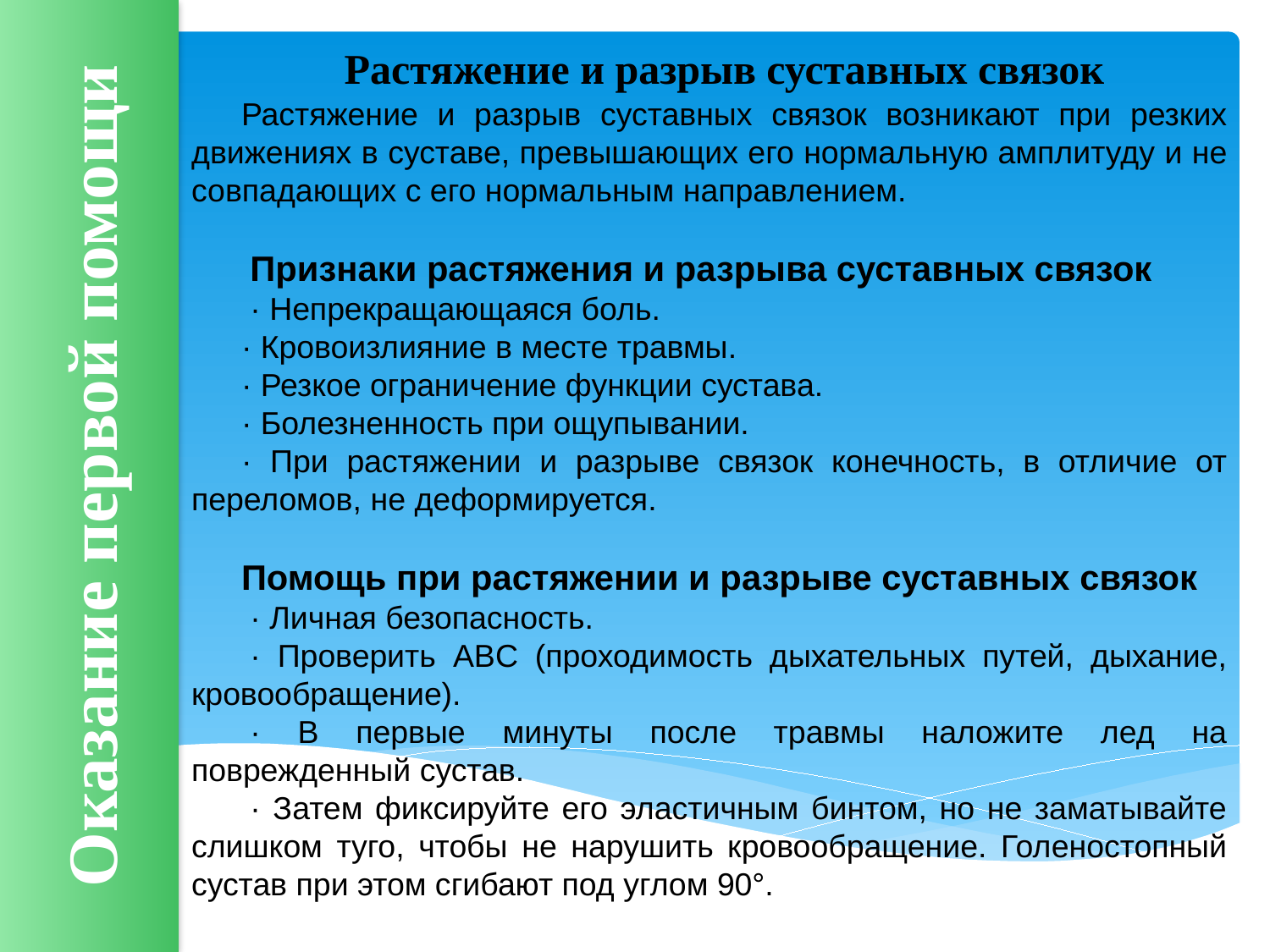

Растяжение и разрыв суставных связок возникают при резких движениях в суставе, превышающих его нормальную амплитуду и не совпадающих с его нормальным направлением.

 Признаки растяжения и разрыва суставных связок
 · Непрекращающаяся боль.
· Кровоизлияние в месте травмы.
· Резкое ограничение функции сустава.
· Болезненность при ощупывании.
· При растяжении и разрыве связок конечность, в отличие от переломов, не деформируется.

Помощь при растяжении и разрыве суставных связок
 · Личная безопасность.
 · Проверить ABC (проходимость дыхательных путей, дыхание, кровообращение).
 · В первые минуты после травмы наложите лед на поврежденный сустав.
 · Затем фиксируйте его эластичным бинтом, но не заматывайте слишком туго, чтобы не нарушить кровообращение. Голеностопный сустав при этом сгибают под углом 90°.

Растяжение и разрыв суставных связок

Оказание первой помощи